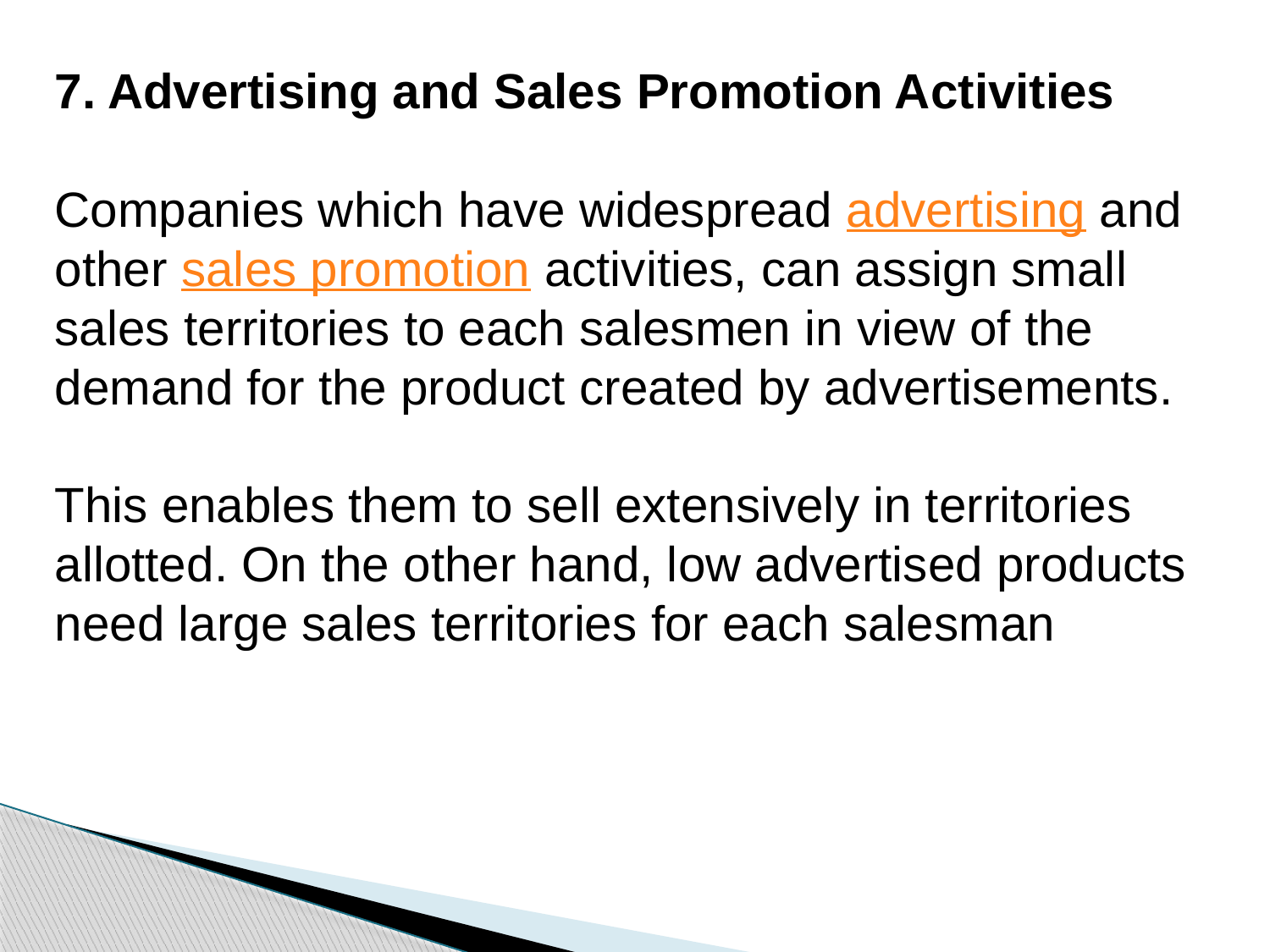

7. Advertising and Sales Promotion Activities

Companies which have widespread advertising and other sales promotion activities, can assign small sales territories to each salesmen in view of the demand for the product created by advertisements.

This enables them to sell extensively in territories allotted. On the other hand, low advertised products need large sales territories for each salesman